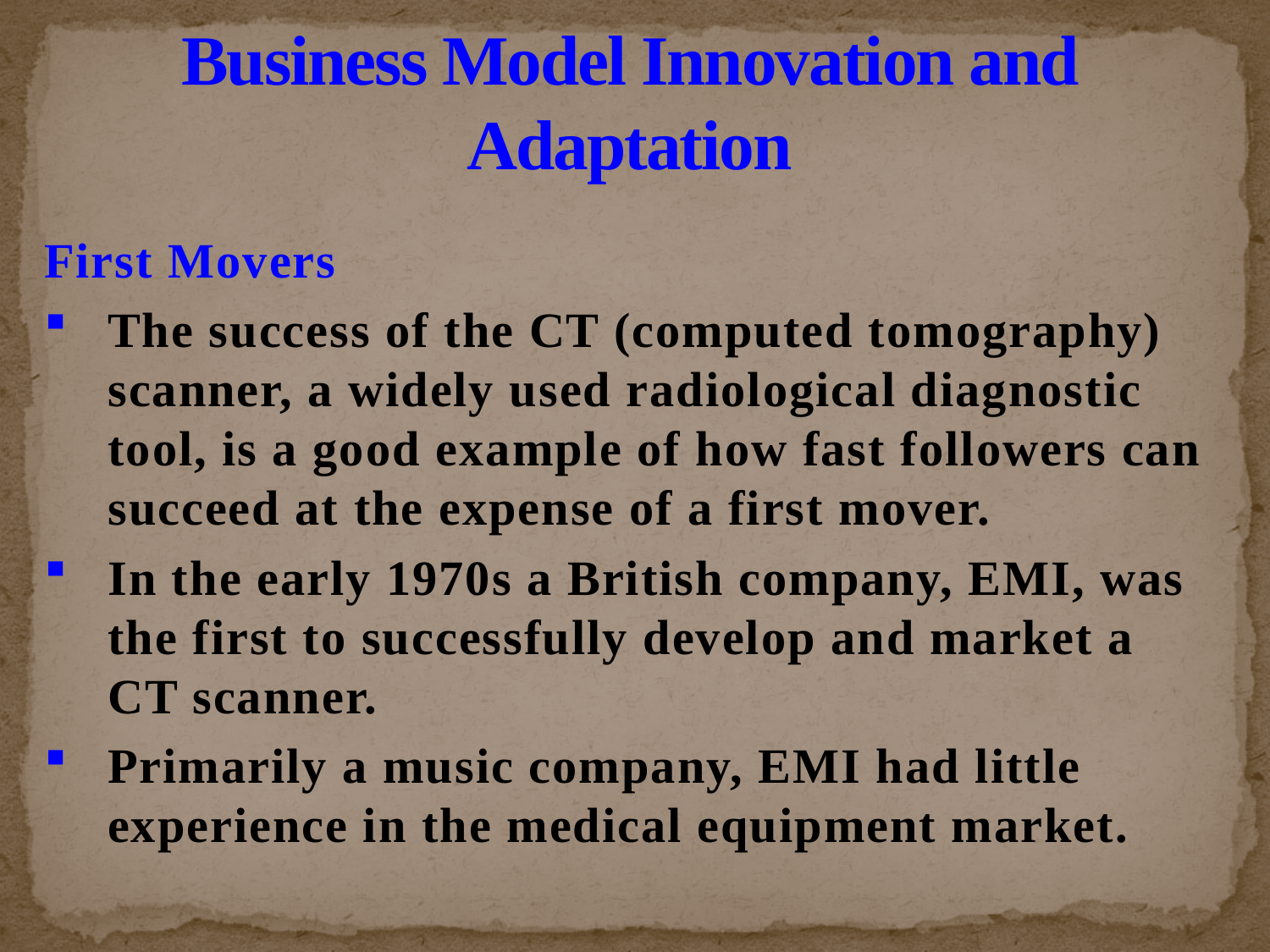

# Business Model Innovation and Adaptation
First Movers
The success of the CT (computed tomography) scanner, a widely used radiological diagnostic tool, is a good example of how fast followers can succeed at the expense of a first mover.
In the early 1970s a British company, EMI, was the first to successfully develop and market a CT scanner.
Primarily a music company, EMI had little experience in the medical equipment market.